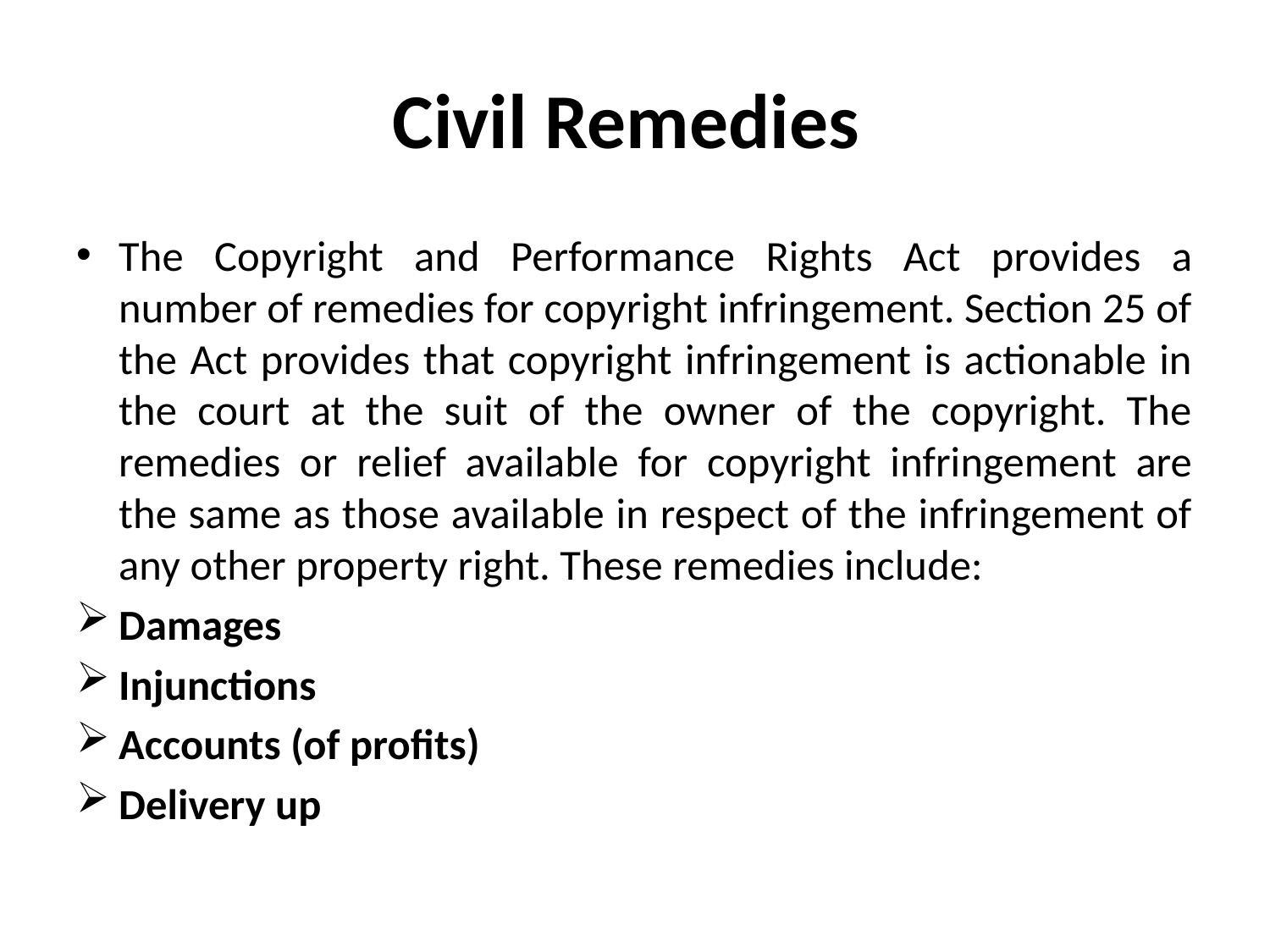

# Civil Remedies
The Copyright and Performance Rights Act provides a number of remedies for copyright infringement. Section 25 of the Act provides that copyright infringement is actionable in the court at the suit of the owner of the copyright. The remedies or relief available for copyright infringement are the same as those available in respect of the infringement of any other property right. These remedies include:
Damages
Injunctions
Accounts (of profits)
Delivery up